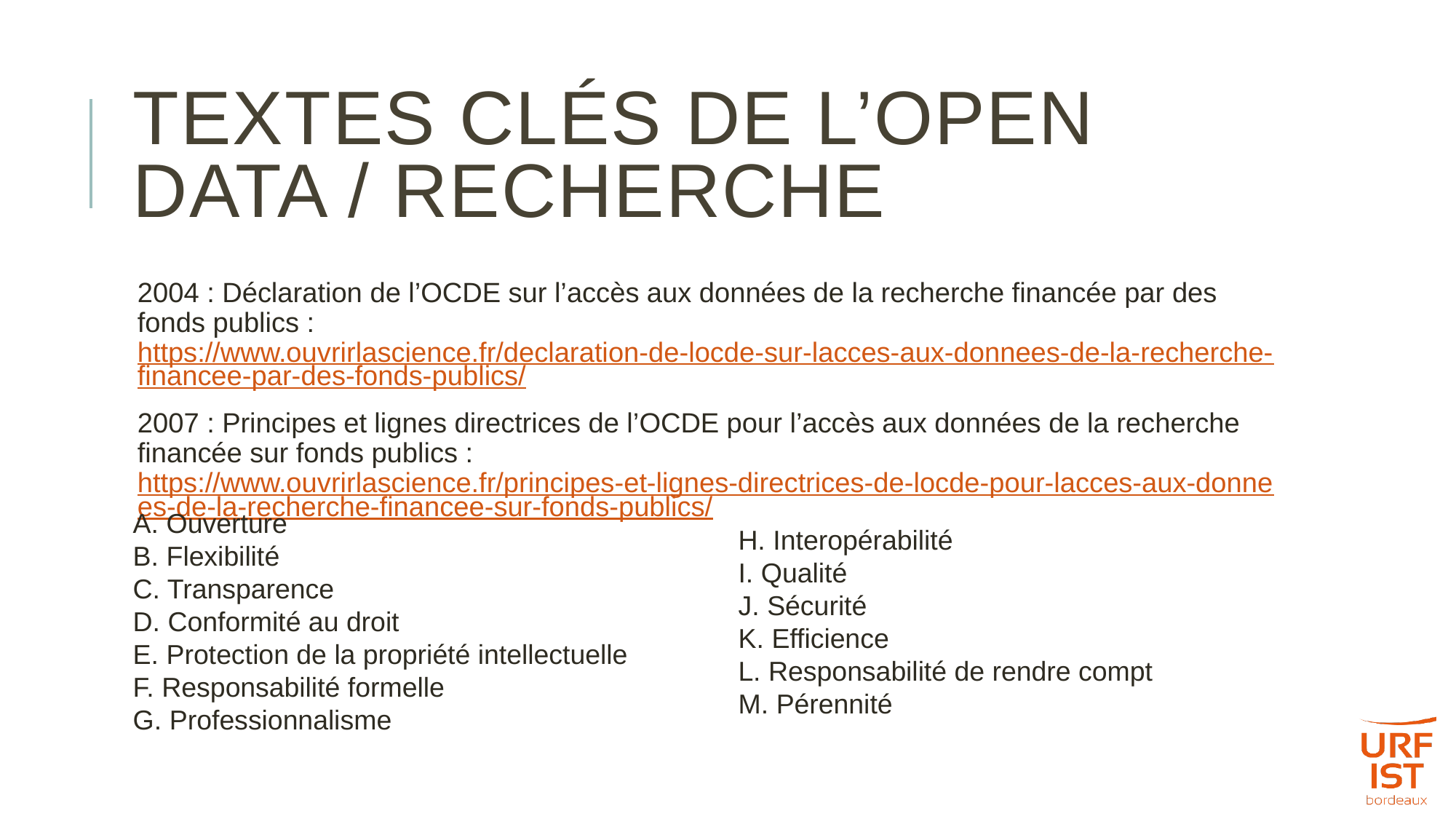

# Textes clés de l’open data / Recherche
2004 : Déclaration de l’OCDE sur l’accès aux données de la recherche financée par des fonds publics : https://www.ouvrirlascience.fr/declaration-de-locde-sur-lacces-aux-donnees-de-la-recherche-financee-par-des-fonds-publics/
2007 : Principes et lignes directrices de l’OCDE pour l’accès aux données de la recherche financée sur fonds publics : https://www.ouvrirlascience.fr/principes-et-lignes-directrices-de-locde-pour-lacces-aux-donnees-de-la-recherche-financee-sur-fonds-publics/

A. Ouverture
B. Flexibilité
C. Transparence
D. Conformité au droit
E. Protection de la propriété intellectuelle
F. Responsabilité formelle
G. Professionnalisme

H. Interopérabilité
I. Qualité
J. Sécurité
K. Efficience
L. Responsabilité de rendre compt
M. Pérennité